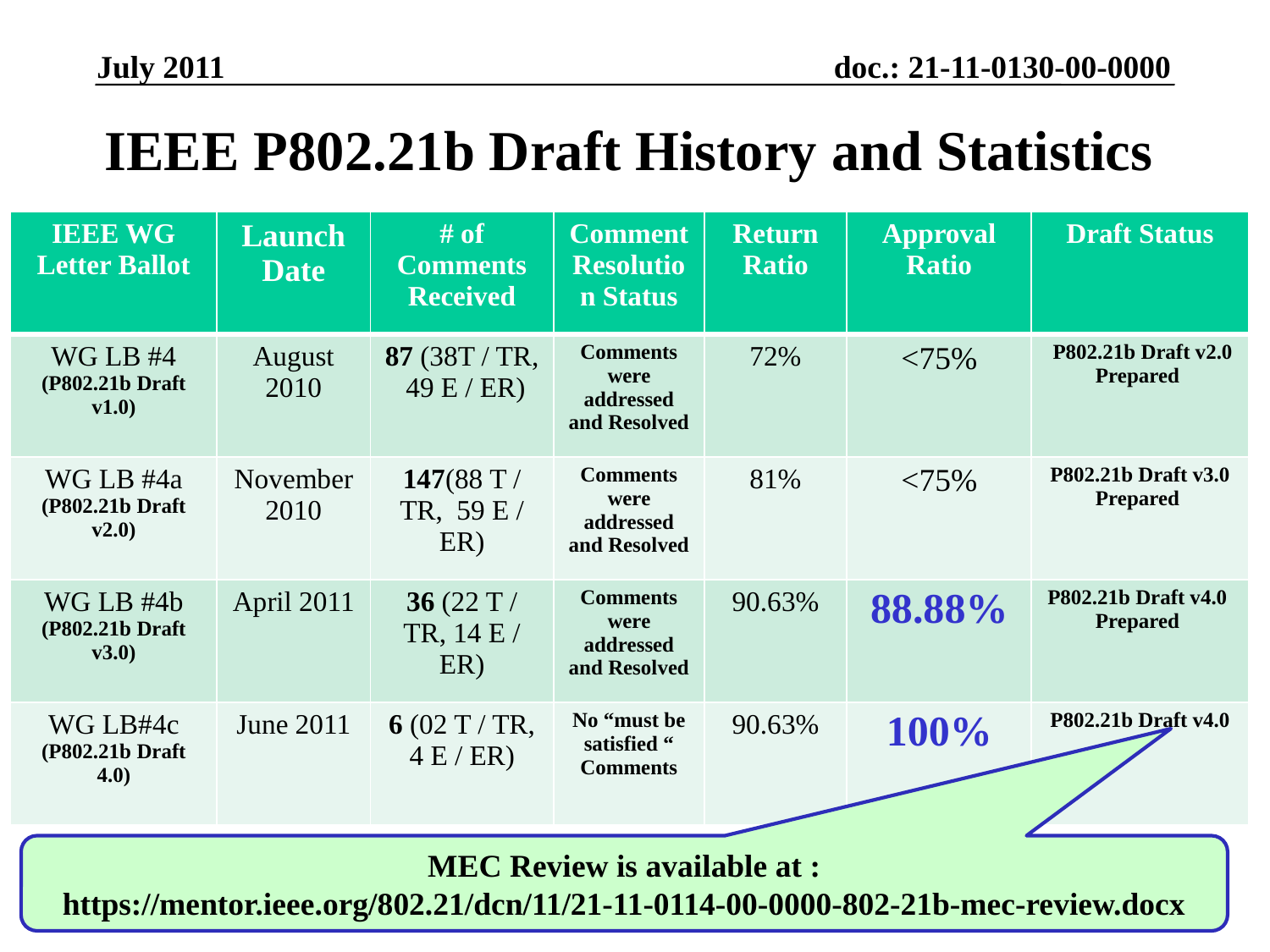

July 2011
# IEEE P802.21b Draft History and Statistics
| IEEE WG Letter Ballot | Launch Date | # of Comments Received | Comment Resolution Status | Return Ratio | Approval Ratio | Draft Status |
| --- | --- | --- | --- | --- | --- | --- |
| WG LB #4 (P802.21b Draft v1.0) | August 2010 | 87 (38T / TR, 49 E / ER) | Comments were addressed and Resolved | 72% | <75% | P802.21b Draft v2.0 Prepared |
| WG LB #4a (P802.21b Draft v2.0) | November 2010 | 147(88 T / TR, 59 E / ER) | Comments were addressed and Resolved | 81% | <75% | P802.21b Draft v3.0 Prepared |
| WG LB #4b (P802.21b Draft v3.0) | April 2011 | 36 (22 T / TR, 14 E / ER) | Comments were addressed and Resolved | 90.63% | 88.88% | P802.21b Draft v4.0 Prepared |
| WG LB#4c (P802.21b Draft 4.0) | June 2011 | 6 (02 T / TR, 4 E / ER) | No “must be satisfied “ Comments | 90.63% | 100% | P802.21b Draft v4.0 |

MEC Review is available at :
https://mentor.ieee.org/802.21/dcn/11/21-11-0114-00-0000-802-21b-mec-review.docx

Slide 4
Subir Das, Chair, IEEE 802.21